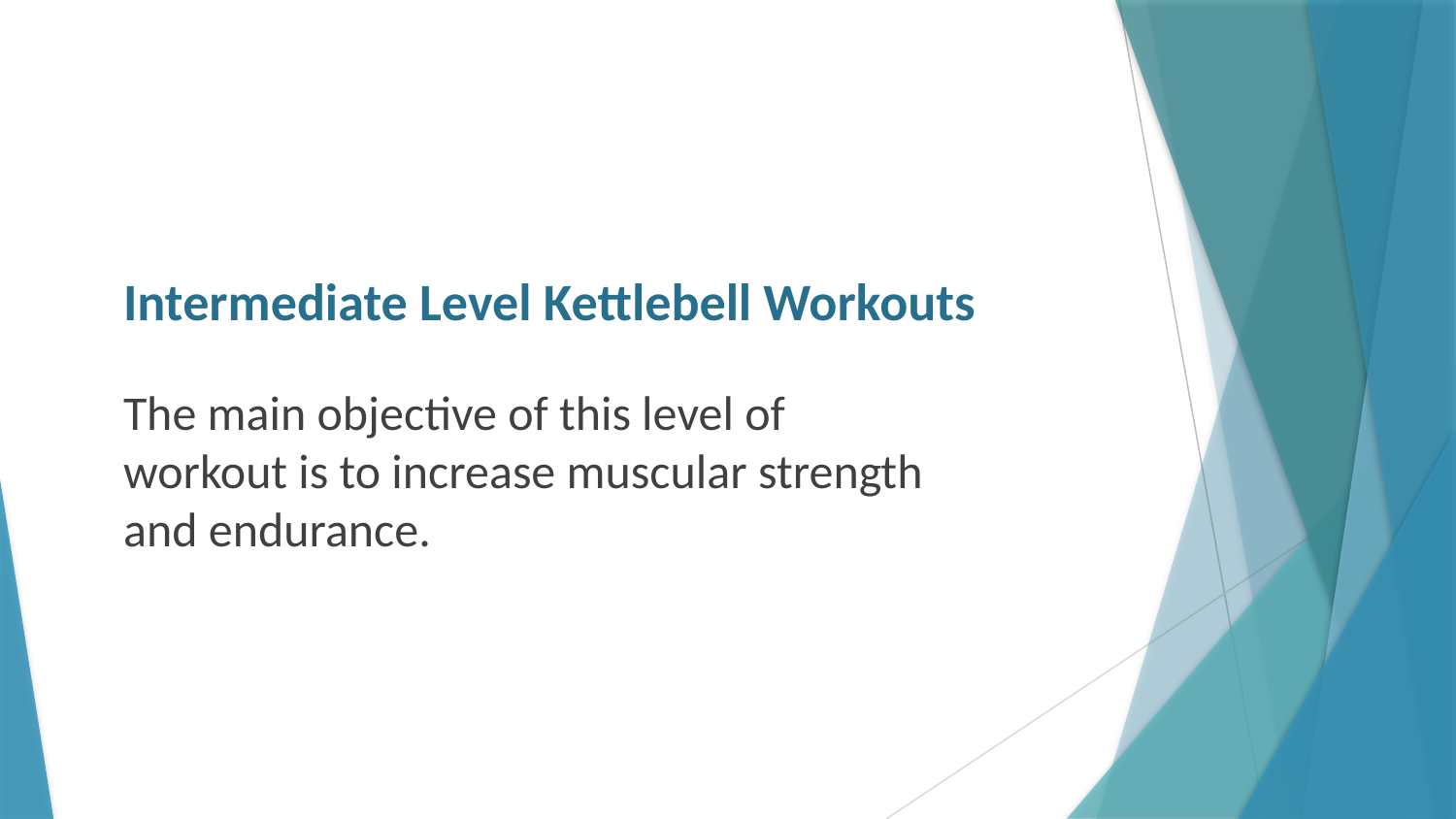

# Intermediate Level Kettlebell Workouts
The main objective of this level of workout is to increase muscular strength and endurance.